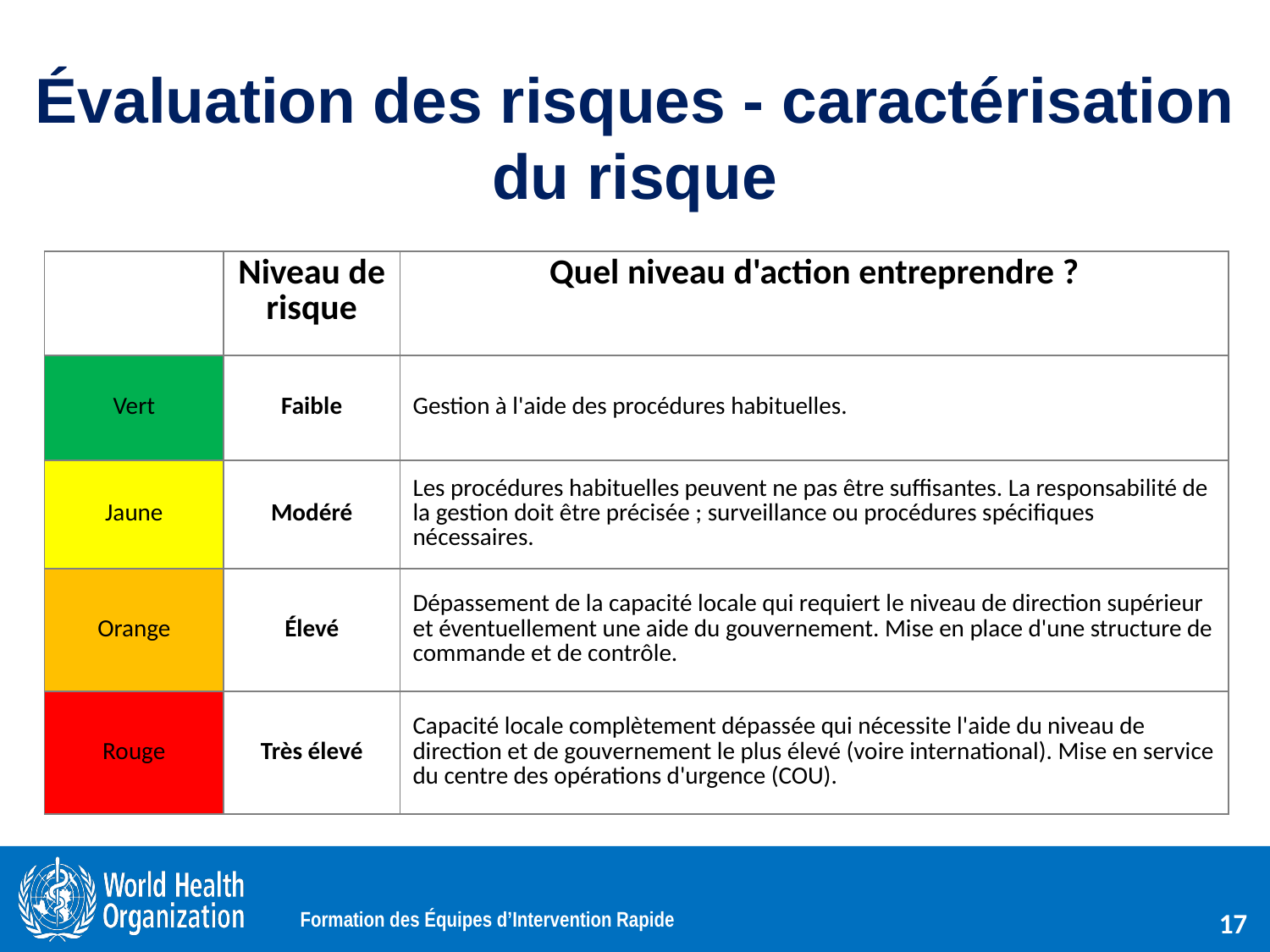

# Évaluation des risques - caractérisation du risque
|  | Niveau de risque | Quel niveau d'action entreprendre ? |
| --- | --- | --- |
| Vert | Faible | Gestion à l'aide des procédures habituelles. |
| Jaune | Modéré | Les procédures habituelles peuvent ne pas être suffisantes. La responsabilité de la gestion doit être précisée ; surveillance ou procédures spécifiques nécessaires. |
| Orange | Élevé | Dépassement de la capacité locale qui requiert le niveau de direction supérieur et éventuellement une aide du gouvernement. Mise en place d'une structure de commande et de contrôle. |
| Rouge | Très élevé | Capacité locale complètement dépassée qui nécessite l'aide du niveau de direction et de gouvernement le plus élevé (voire international). Mise en service du centre des opérations d'urgence (COU). |
/ résilience